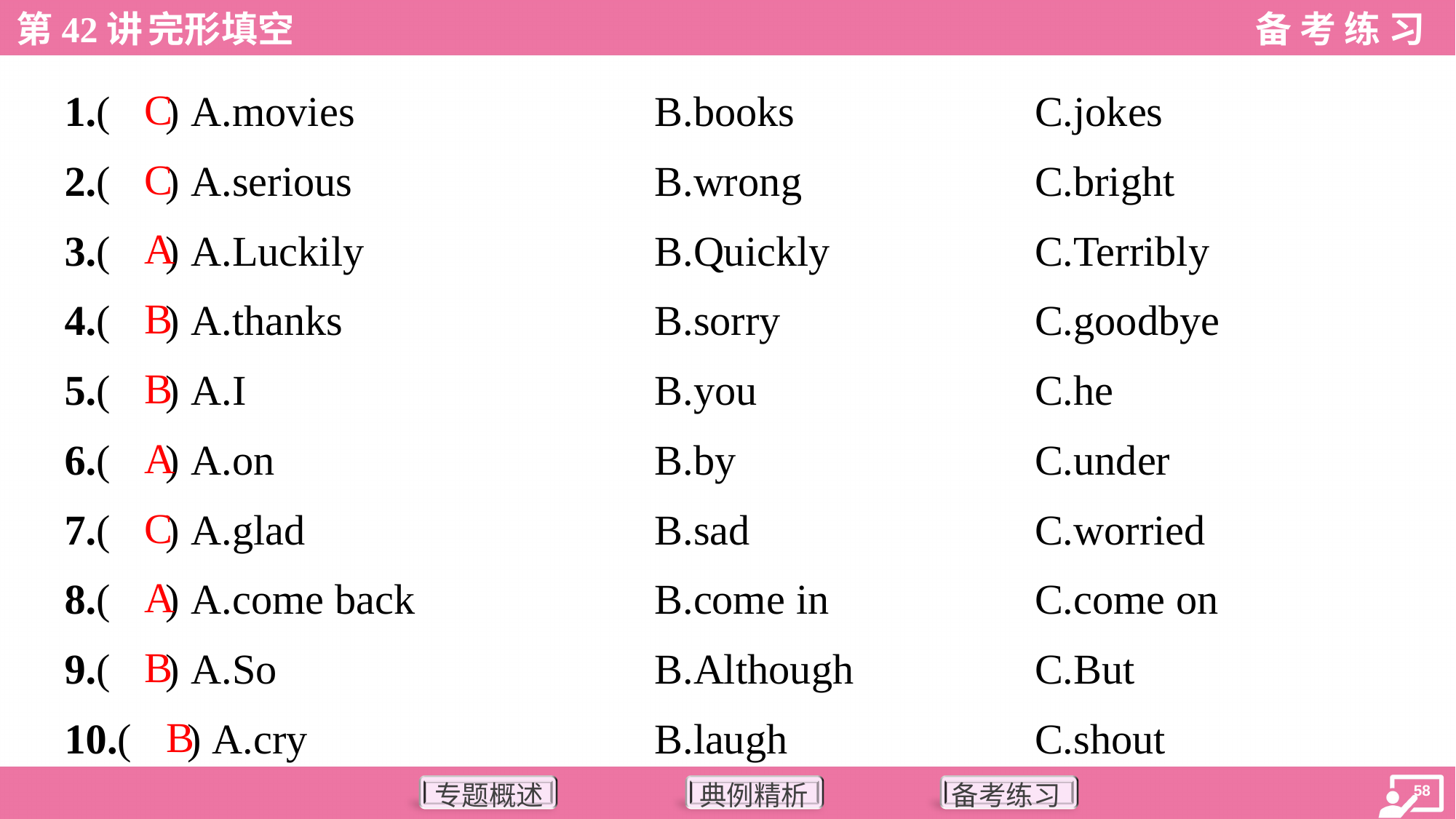

C
1.(     ) A.movies	B.books	C.jokes
C
2.(     ) A.serious	B.wrong	C.bright
A
3.(     ) A.Luckily	B.Quickly	C.Terribly
B
4.(     ) A.thanks	B.sorry	C.goodbye
B
5.(     ) A.I	B.you	C.he
A
6.(     ) A.on	B.by	C.under
C
7.(     ) A.glad	B.sad	C.worried
A
8.(     ) A.come back	B.come in	C.come on
B
9.(     ) A.So	B.Although	C.But
B
10.(     ) A.cry	B.laugh	C.shout